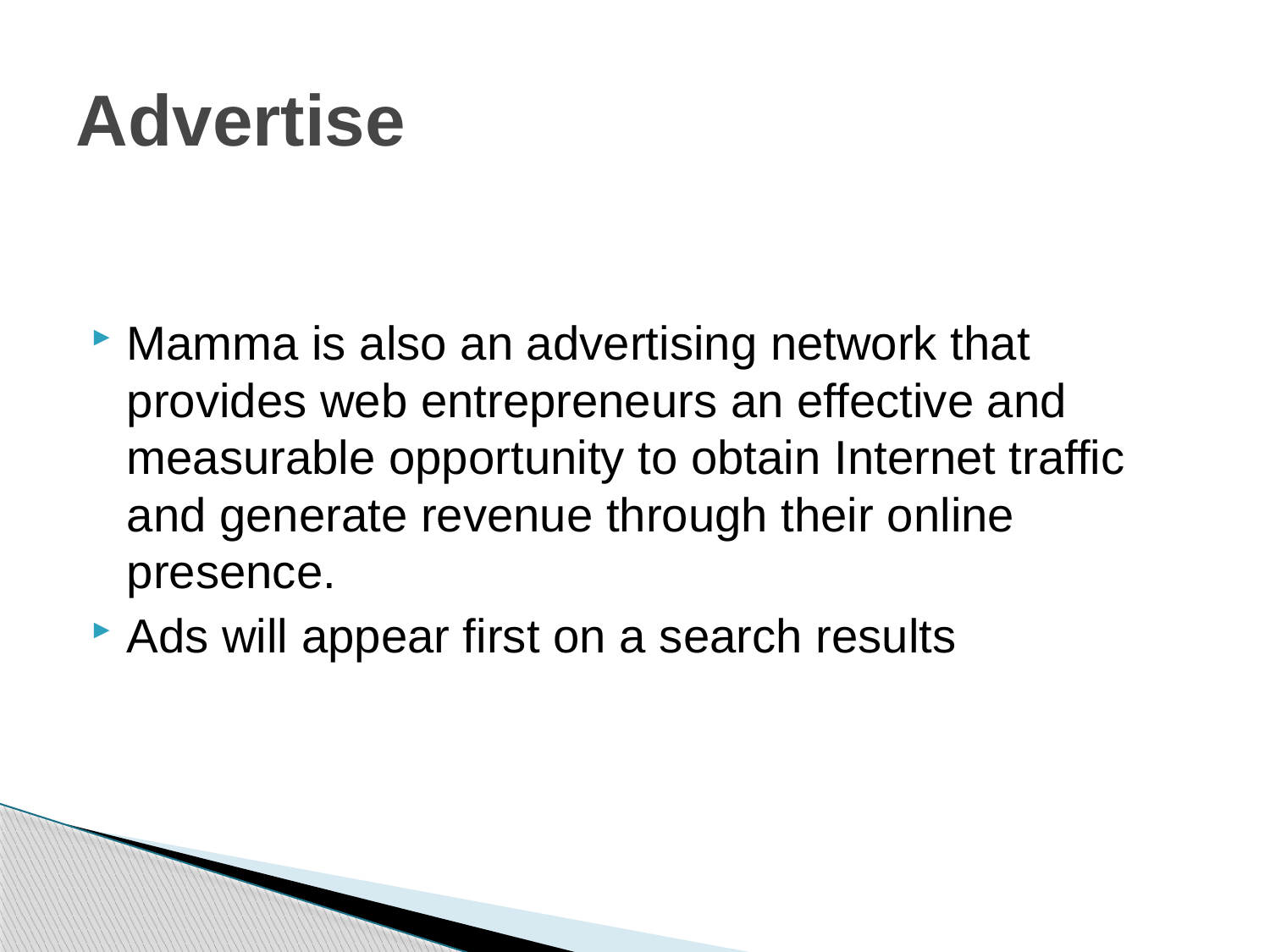

# Advertise
Mamma is also an advertising network that provides web entrepreneurs an effective and measurable opportunity to obtain Internet traffic and generate revenue through their online presence.
Ads will appear first on a search results